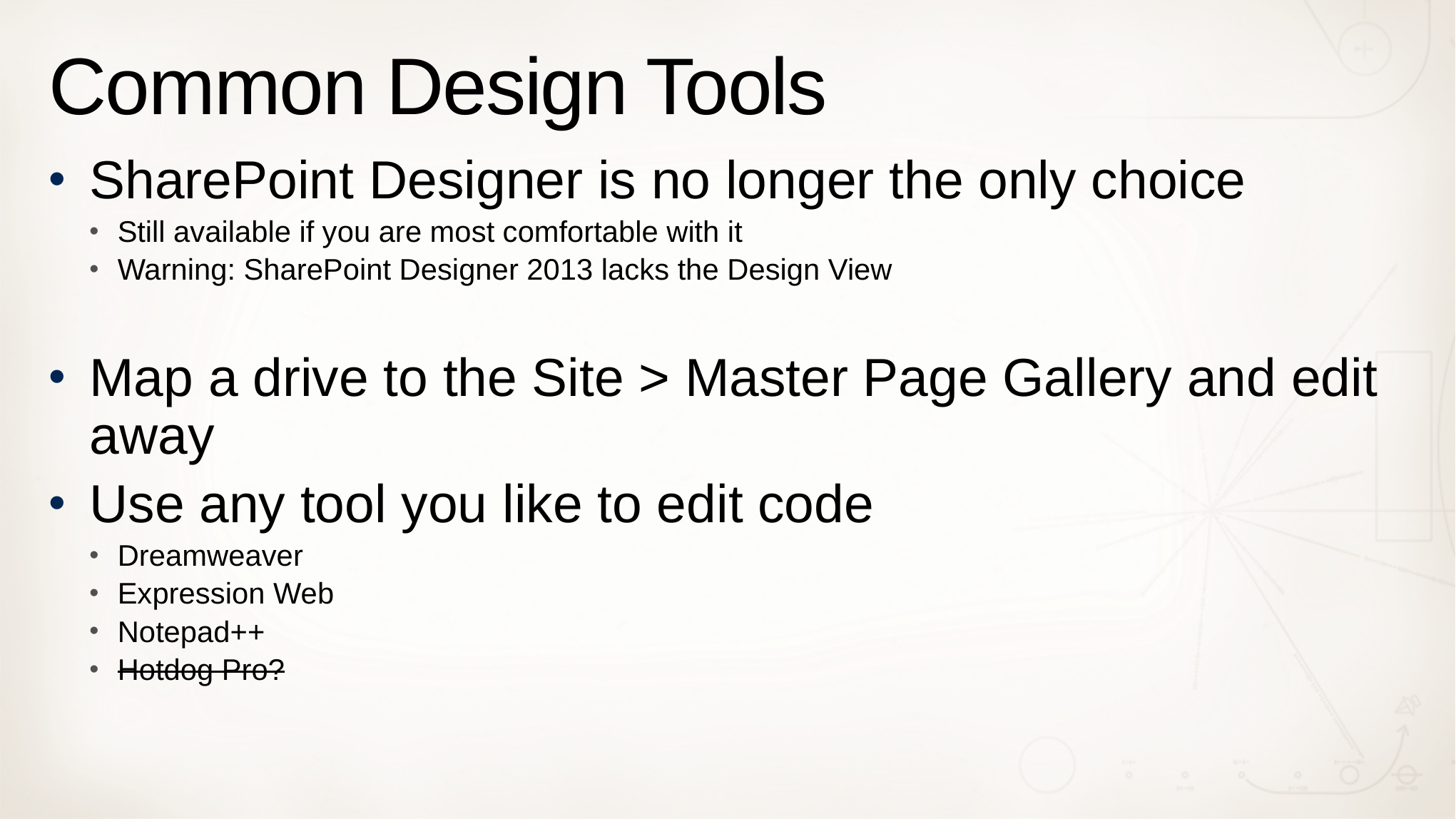

# Common Design Tools
SharePoint Designer is no longer the only choice
Still available if you are most comfortable with it
Warning: SharePoint Designer 2013 lacks the Design View

Map a drive to the Site > Master Page Gallery and edit away
Use any tool you like to edit code
Dreamweaver
Expression Web
Notepad++
Hotdog Pro?